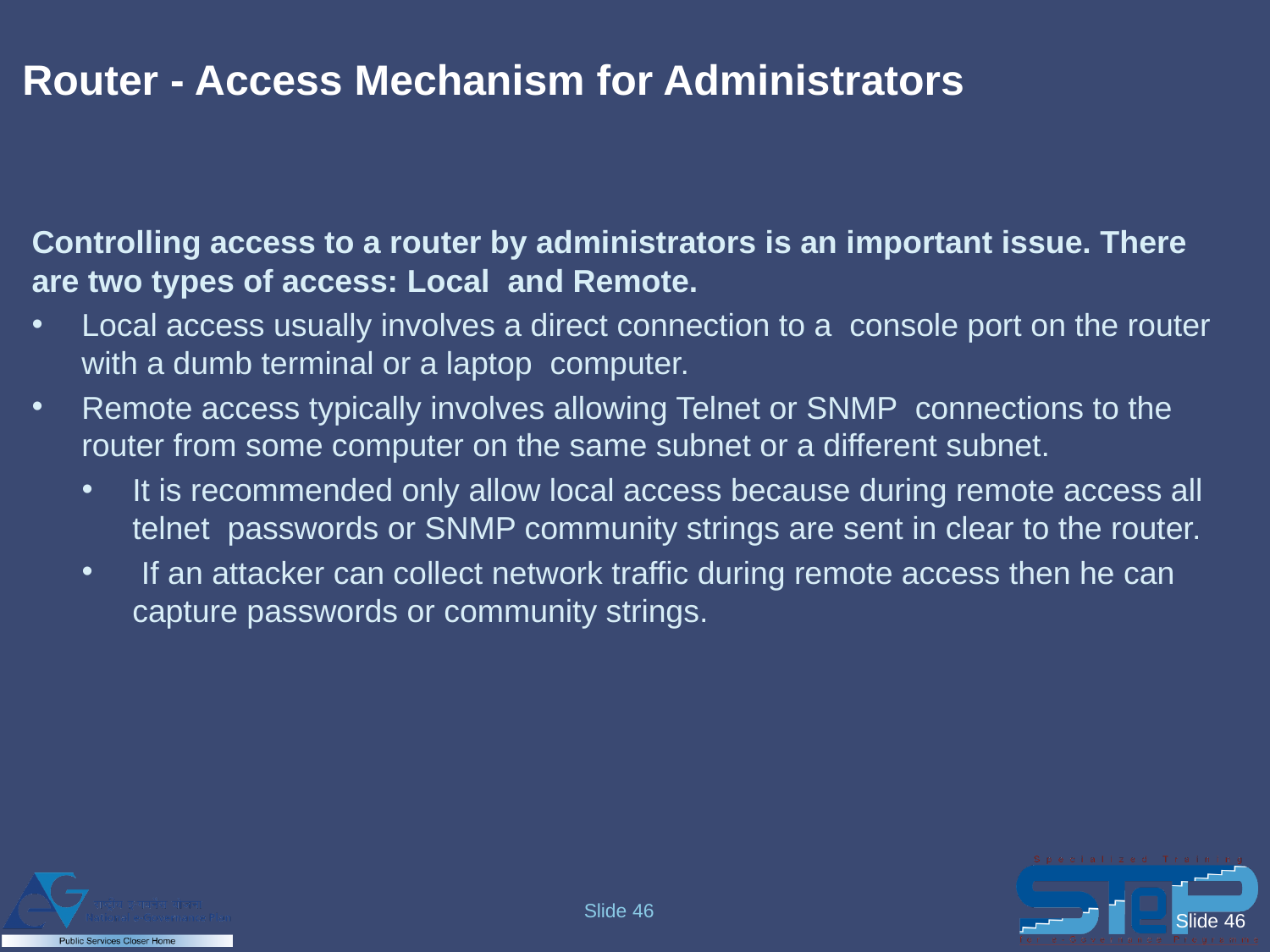

# Router - Access Mechanism for Administrators
Controlling access to a router by administrators is an important issue. There are two types of access: Local  and Remote.
Local access usually involves a direct connection to a  console port on the router with a dumb terminal or a laptop  computer.
Remote access typically involves allowing Telnet or SNMP  connections to the router from some computer on the same subnet or a different subnet.
It is recommended only allow local access because during remote access all telnet  passwords or SNMP community strings are sent in clear to the router.
 If an attacker can collect network traffic during remote access then he can capture passwords or community strings.

Slide 46